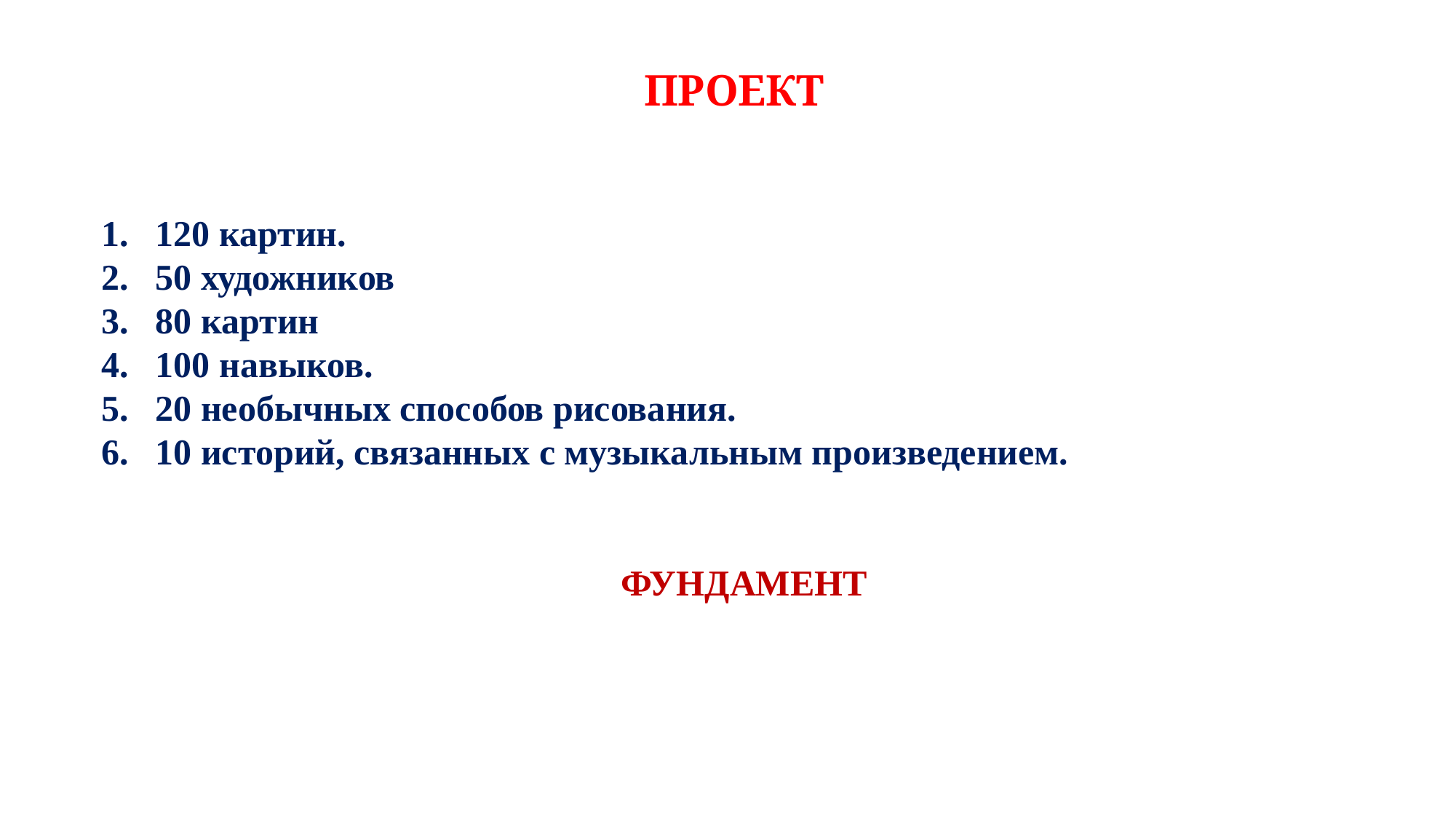

# ПРОЕКТ

120 картин.
50 художников
80 картин
100 навыков.
20 необычных способов рисования.
10 историй, связанных с музыкальным произведением.

ФУНДАМЕНТ